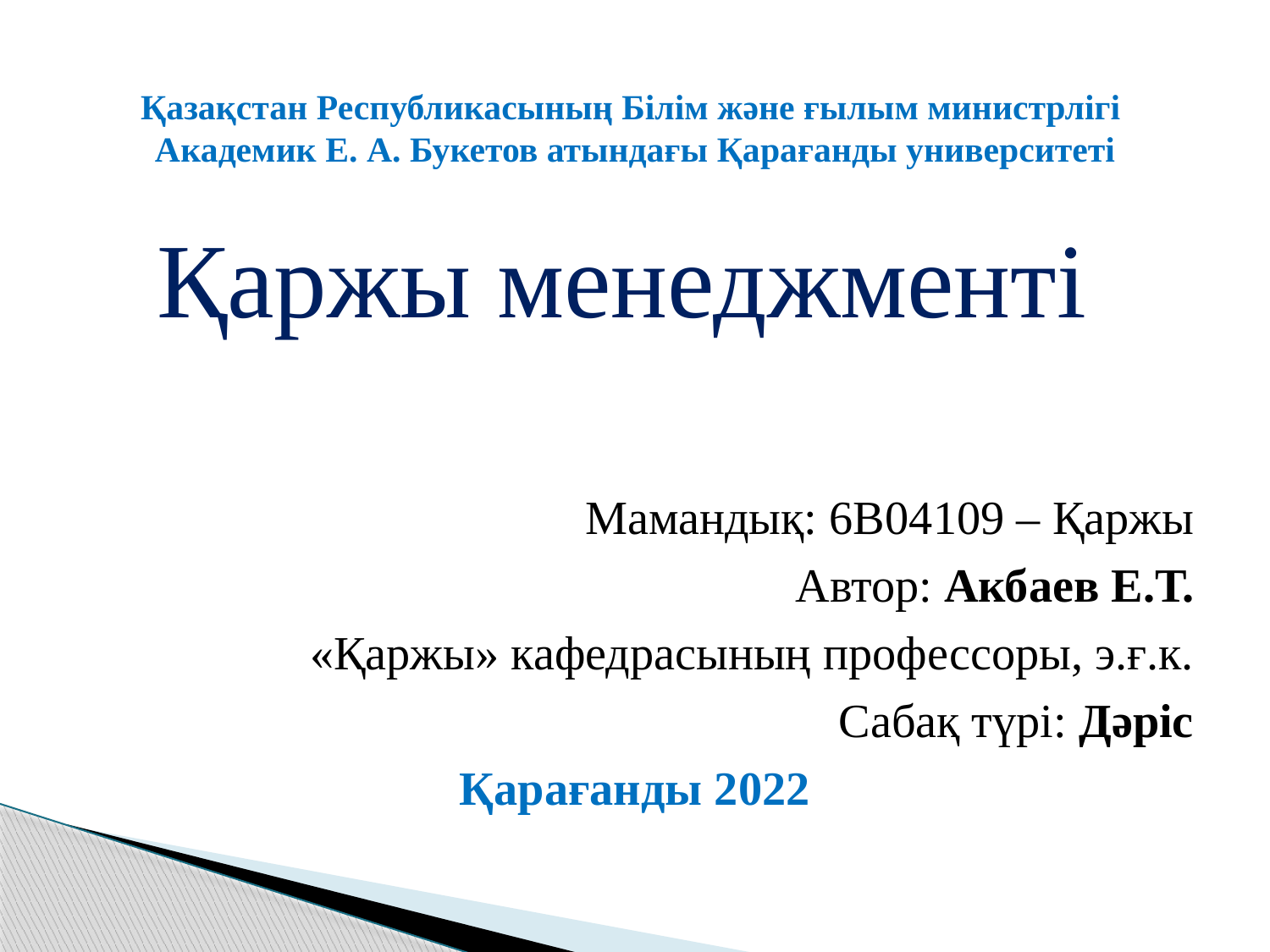

# Қазақстан Республикасының Білім және ғылым министрлігі Академик Е. А. Букетов атындағы Қарағанды университеті
Қаржы менеджменті

Мамандық: 6В04109 – Қаржы
Автор: Акбаев Е.Т.
«Қаржы» кафедрасының профессоры, э.ғ.к.
Сабақ түрі: Дәріс
Қарағанды 2022